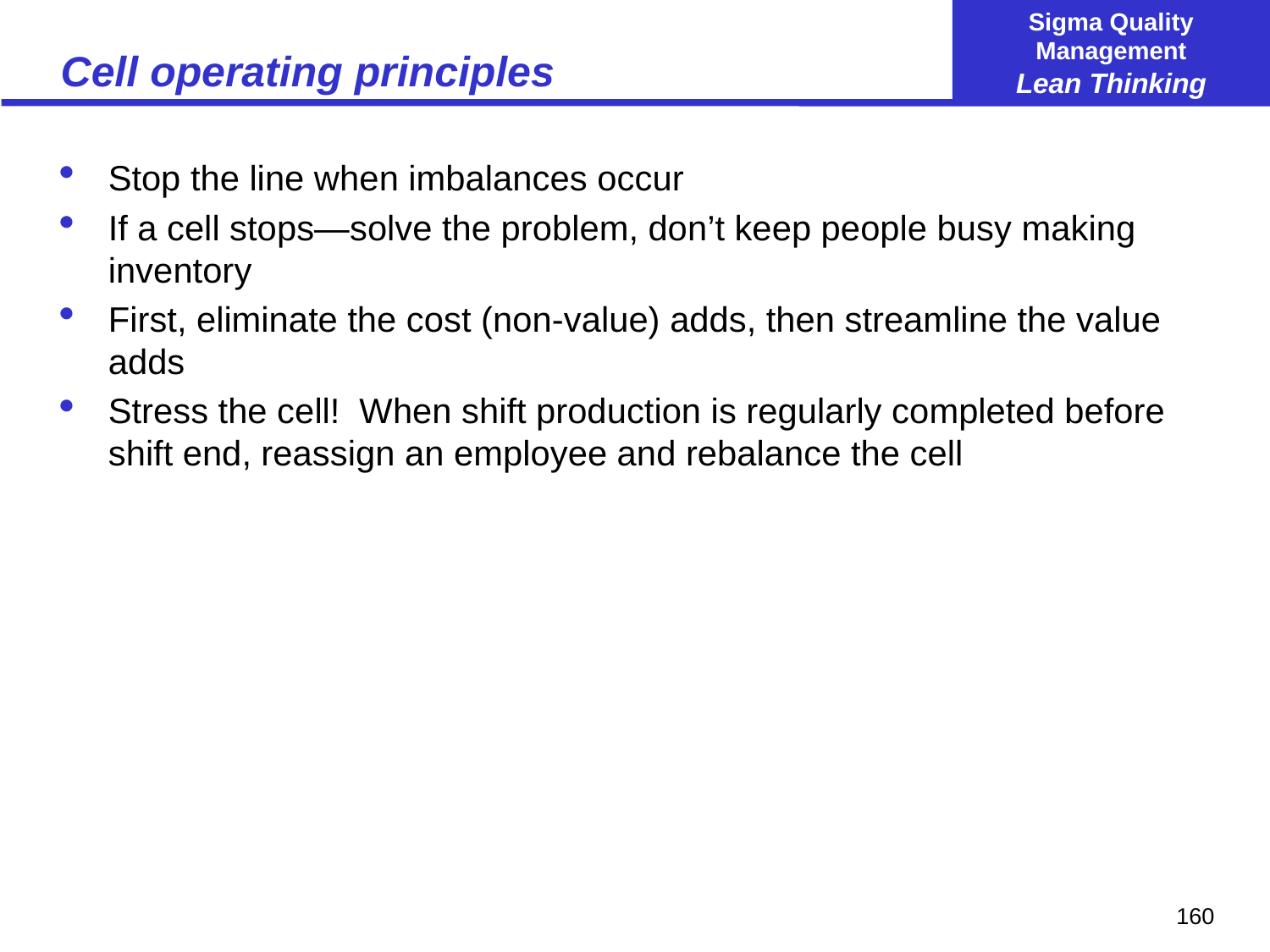

# Cell operating principles
Stop the line when imbalances occur
If a cell stops—solve the problem, don’t keep people busy making inventory
First, eliminate the cost (non-value) adds, then streamline the value adds
Stress the cell!  When shift production is regularly completed before shift end, reassign an employee and rebalance the cell